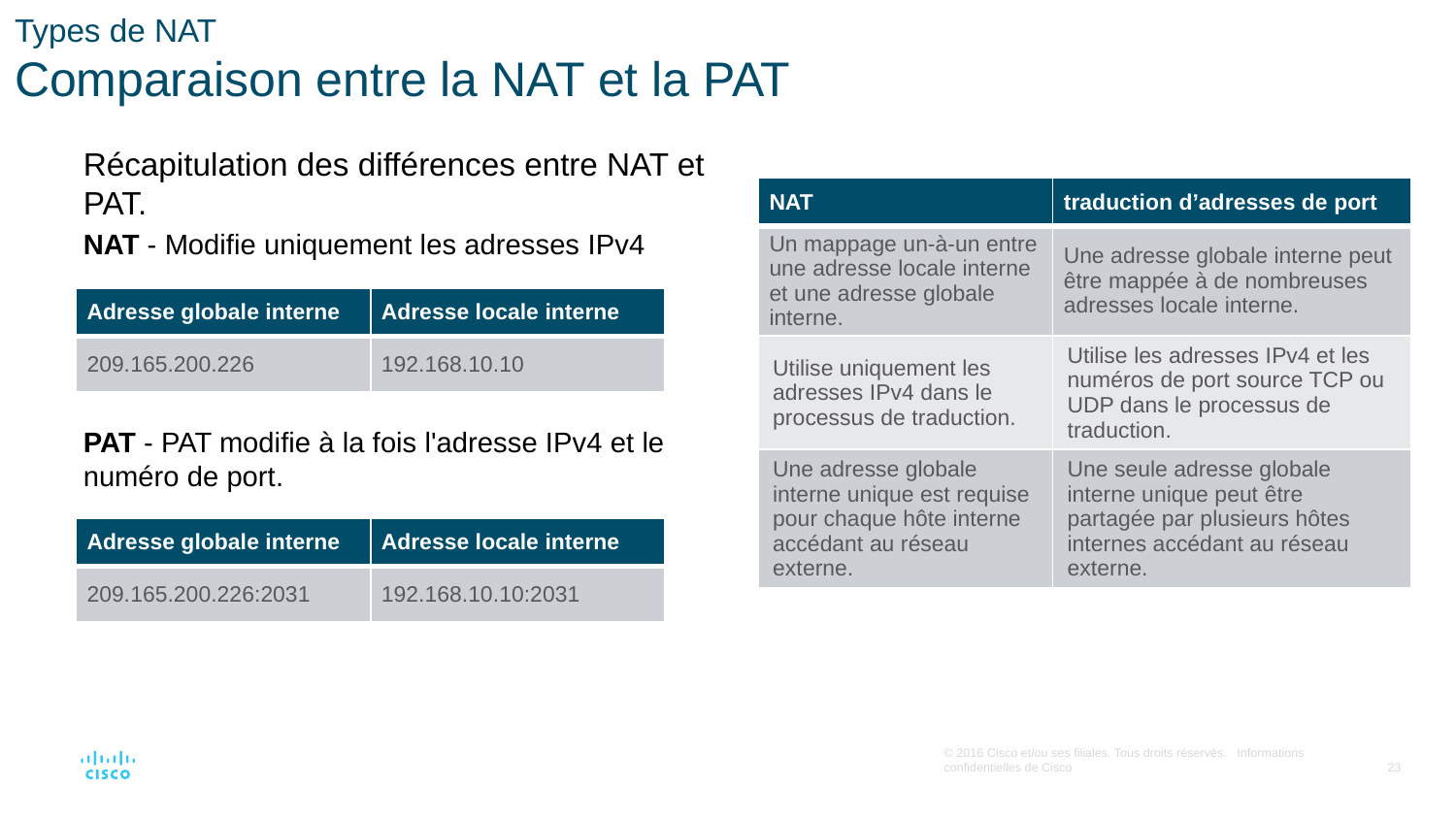

# Types de NAT Comparaison entre la NAT et la PAT
Récapitulation des différences entre NAT et PAT.
NAT - Modifie uniquement les adresses IPv4

PAT - PAT modifie à la fois l'adresse IPv4 et le numéro de port.
| NAT | traduction d’adresses de port |
| --- | --- |
| Un mappage un-à-un entre une adresse locale interne et une adresse globale interne. | Une adresse globale interne peut être mappée à de nombreuses adresses locale interne. |
| Utilise uniquement les adresses IPv4 dans le processus de traduction. | Utilise les adresses IPv4 et les numéros de port source TCP ou UDP dans le processus de traduction. |
| Une adresse globale interne unique est requise pour chaque hôte interne accédant au réseau externe. | Une seule adresse globale interne unique peut être partagée par plusieurs hôtes internes accédant au réseau externe. |
| Adresse globale interne | Adresse locale interne |
| --- | --- |
| 209.165.200.226 | 192.168.10.10 |
| Adresse globale interne | Adresse locale interne |
| --- | --- |
| 209.165.200.226:2031 | 192.168.10.10:2031 |